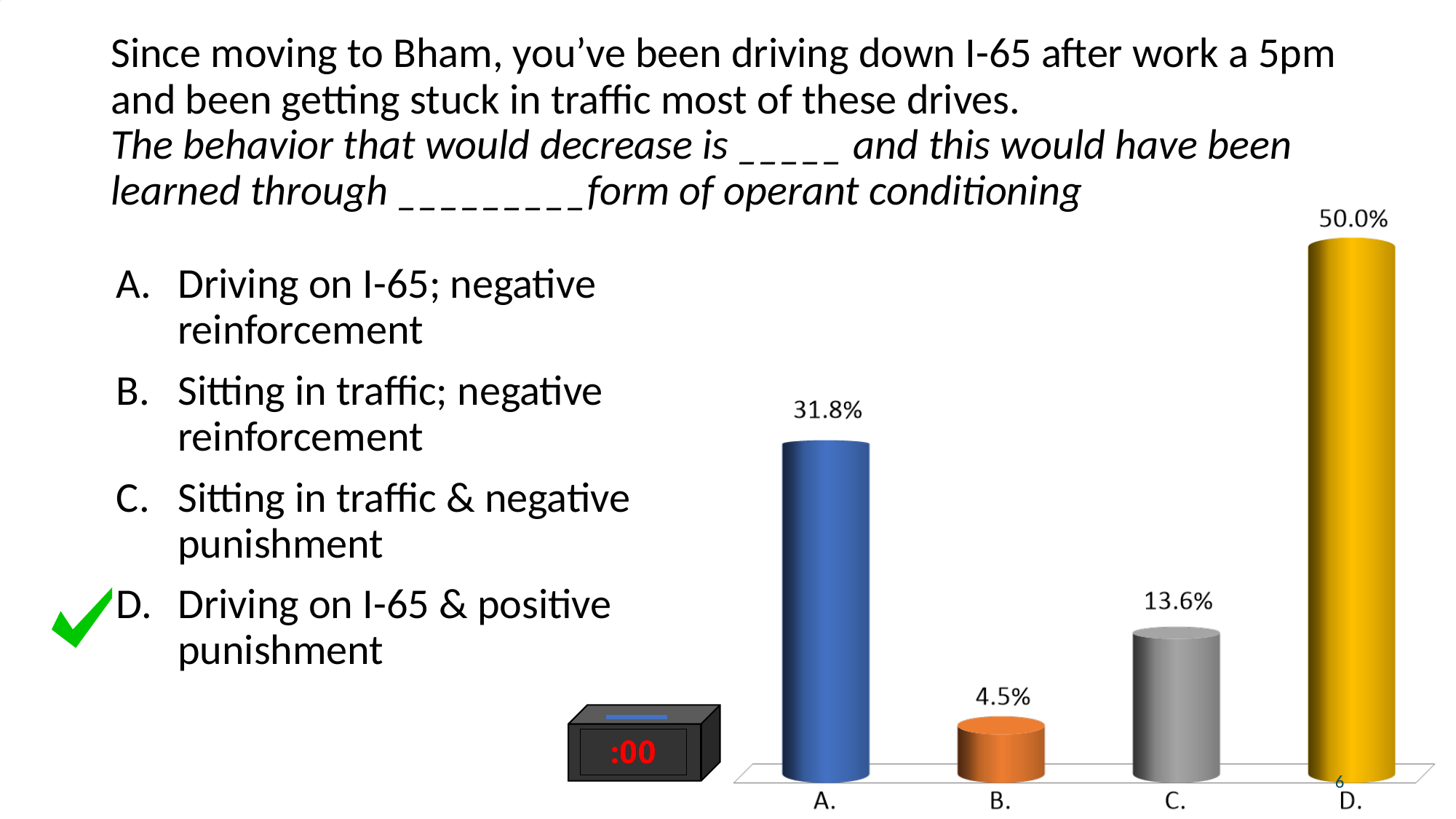

# Since moving to Bham, you’ve been driving down I-65 after work a 5pm and been getting stuck in traffic most of these drives. The behavior that would decrease is _____ and this would have been learned through _________form of operant conditioning

Driving on I-65; negative reinforcement
Sitting in traffic; negative reinforcement
Sitting in traffic & negative punishment
Driving on I-65 & positive punishment

6